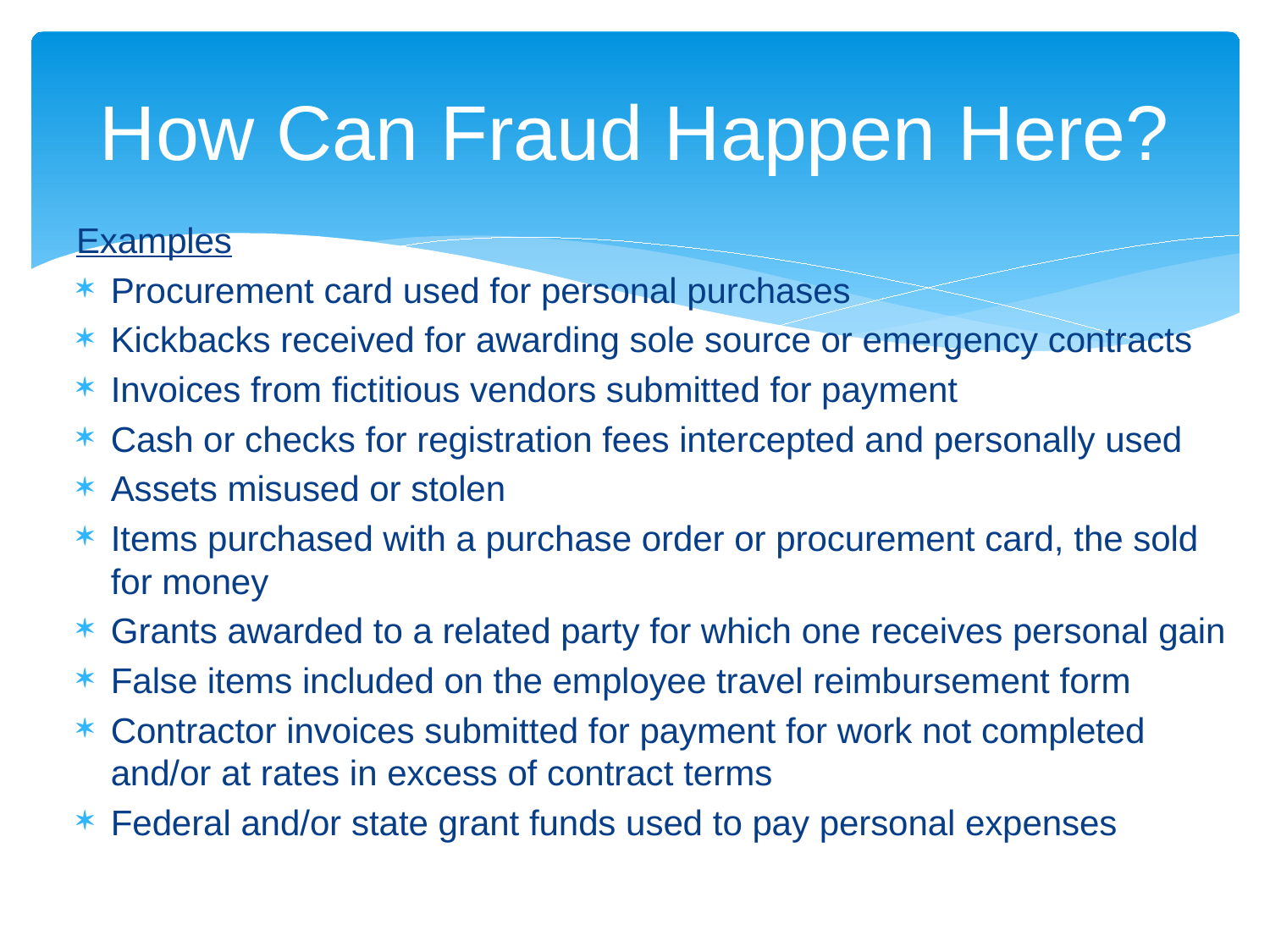

# How Can Fraud Happen Here?
Examples
Procurement card used for personal purchases
Kickbacks received for awarding sole source or emergency contracts
Invoices from fictitious vendors submitted for payment
Cash or checks for registration fees intercepted and personally used
Assets misused or stolen
Items purchased with a purchase order or procurement card, the sold for money
Grants awarded to a related party for which one receives personal gain
False items included on the employee travel reimbursement form
Contractor invoices submitted for payment for work not completed and/or at rates in excess of contract terms
Federal and/or state grant funds used to pay personal expenses